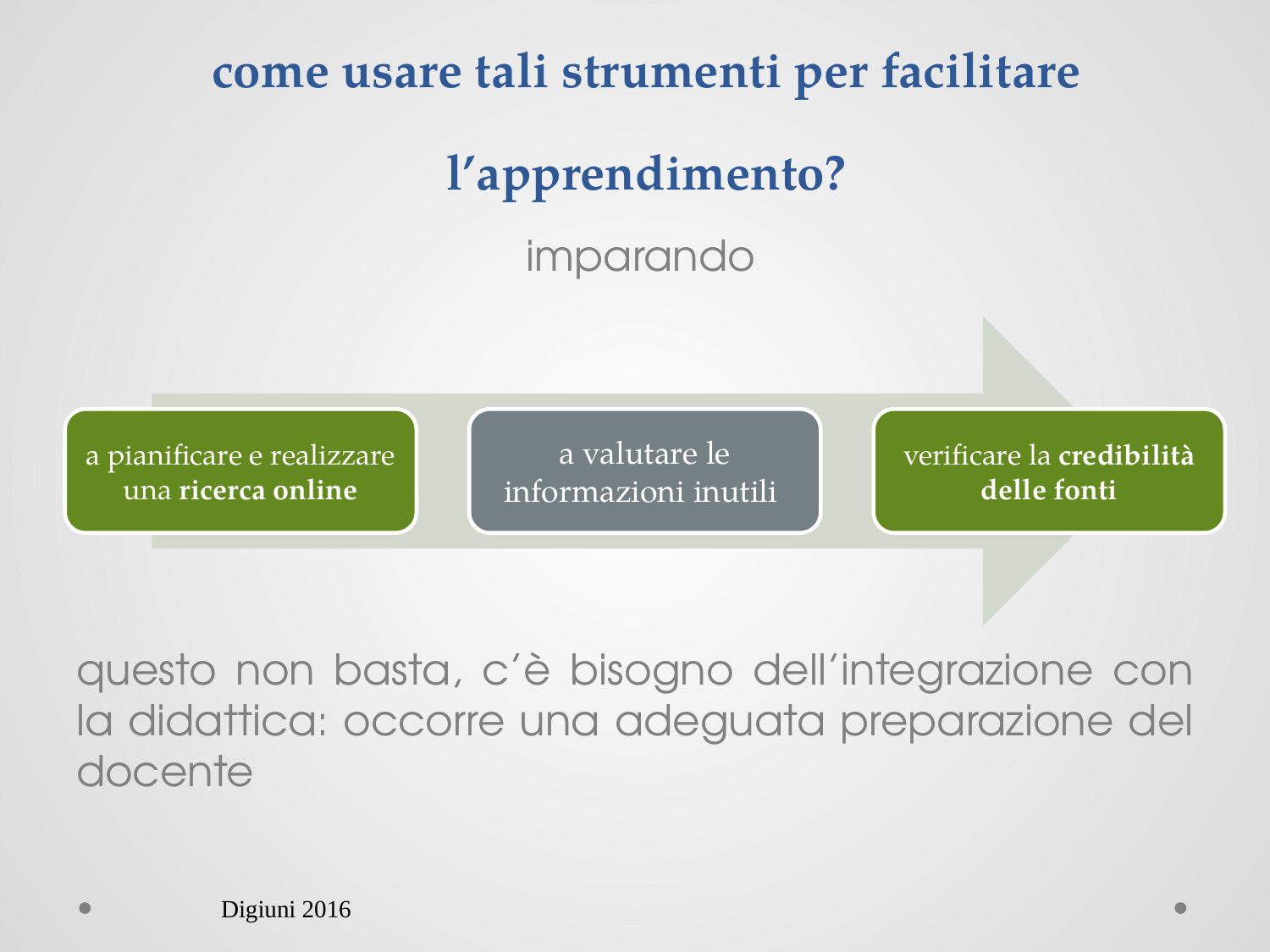

# come usare tali strumenti per facilitare l’apprendimento?
 imparando

MA

questo non basta, c’è bisogno dell’integrazione con la didattica: occorre una adeguata preparazione del docente

a pianificare e realizzare una ricerca online
a valutare le informazioni inutili
verificare la credibilità delle fonti
Digiuni 2016